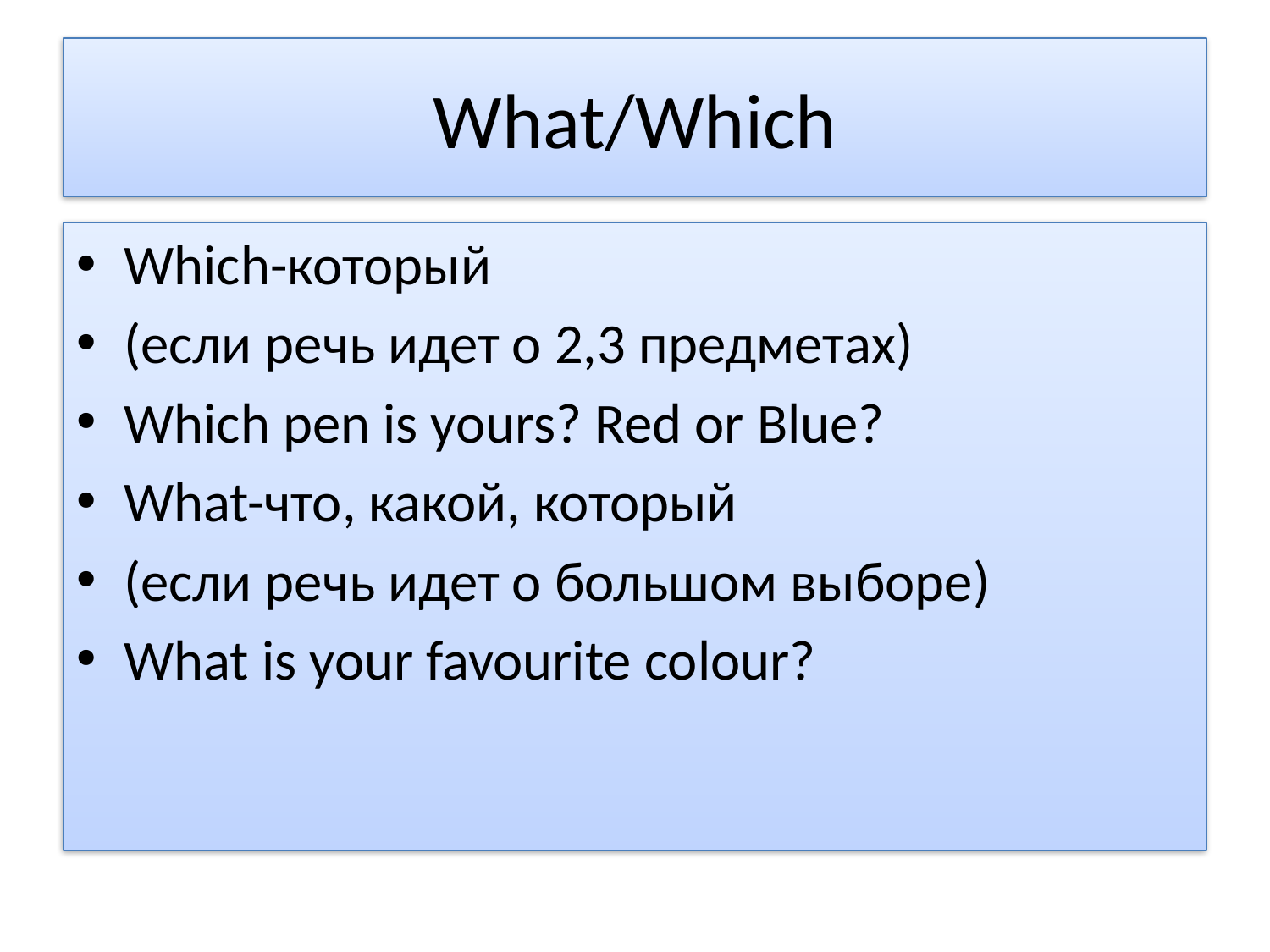

# What/Which
Which-который
(если речь идет о 2,3 предметах)
Which pen is yours? Red or Blue?
What-что, какой, который
(если речь идет о большом выборе)
What is your favourite colour?